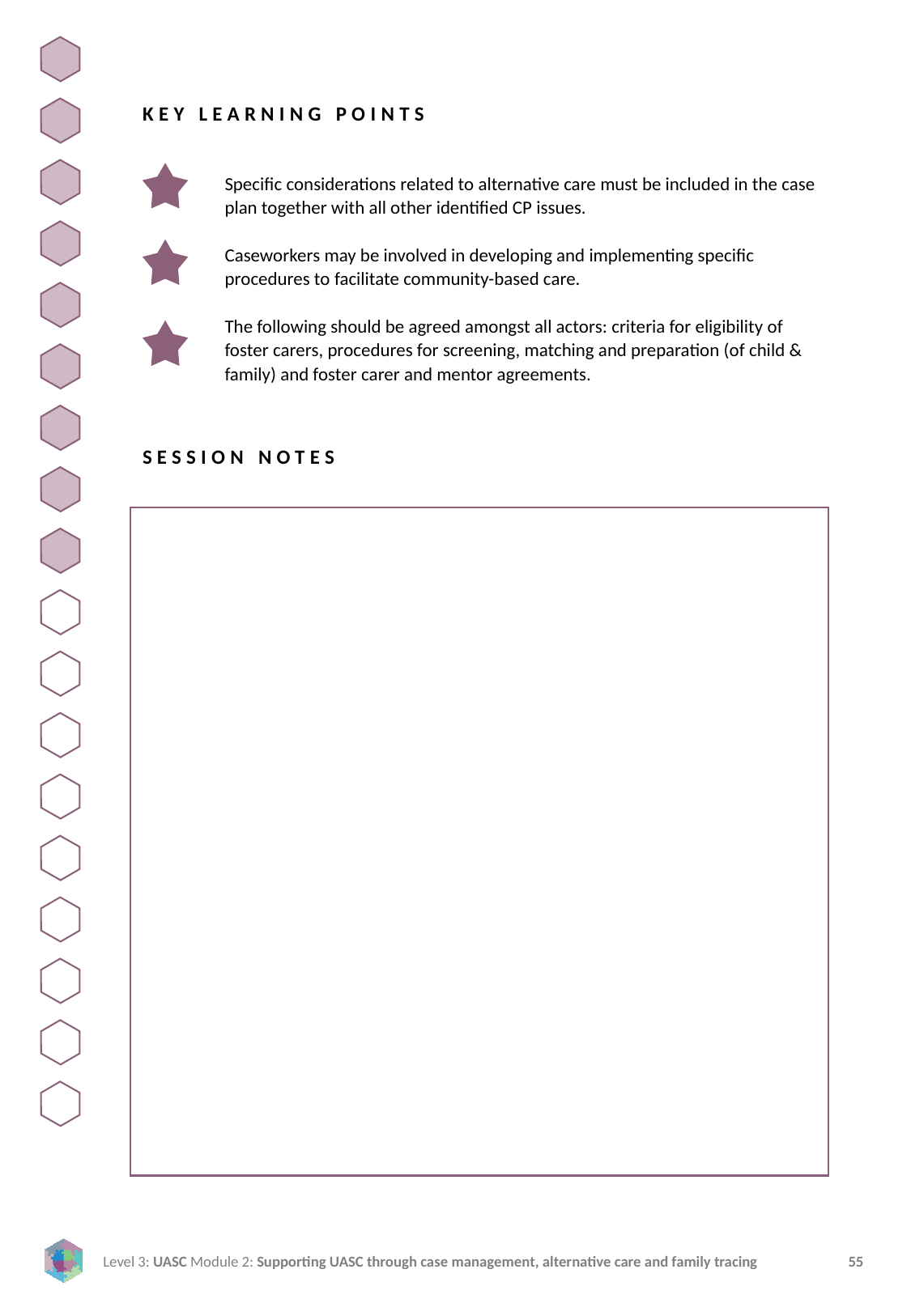

KEY LEARNING POINTS

Specific considerations related to alternative care must be included in the case plan together with all other identified CP issues.

Caseworkers may be involved in developing and implementing specific procedures to facilitate community-based care.

The following should be agreed amongst all actors: criteria for eligibility of foster carers, procedures for screening, matching and preparation (of child & family) and foster carer and mentor agreements.

SESSION NOTES